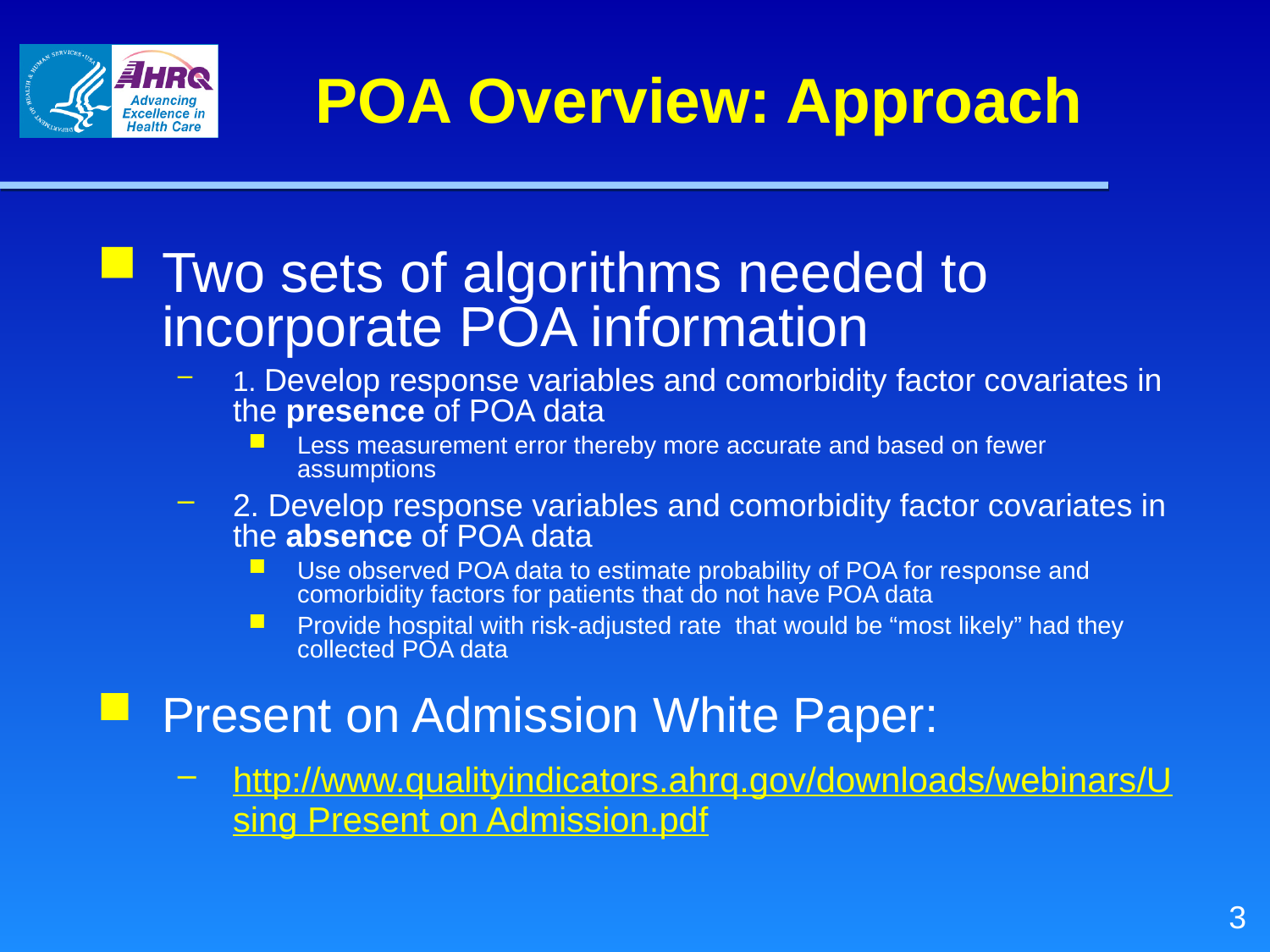

# POA Overview: Approach
Two sets of algorithms needed to incorporate POA information
1. Develop response variables and comorbidity factor covariates in the presence of POA data
Less measurement error thereby more accurate and based on fewer assumptions
2. Develop response variables and comorbidity factor covariates in the absence of POA data
Use observed POA data to estimate probability of POA for response and comorbidity factors for patients that do not have POA data
Provide hospital with risk-adjusted rate  that would be “most likely” had they collected POA data
Present on Admission White Paper:
http://www.qualityindicators.ahrq.gov/downloads/webinars/Using Present on Admission.pdf
3